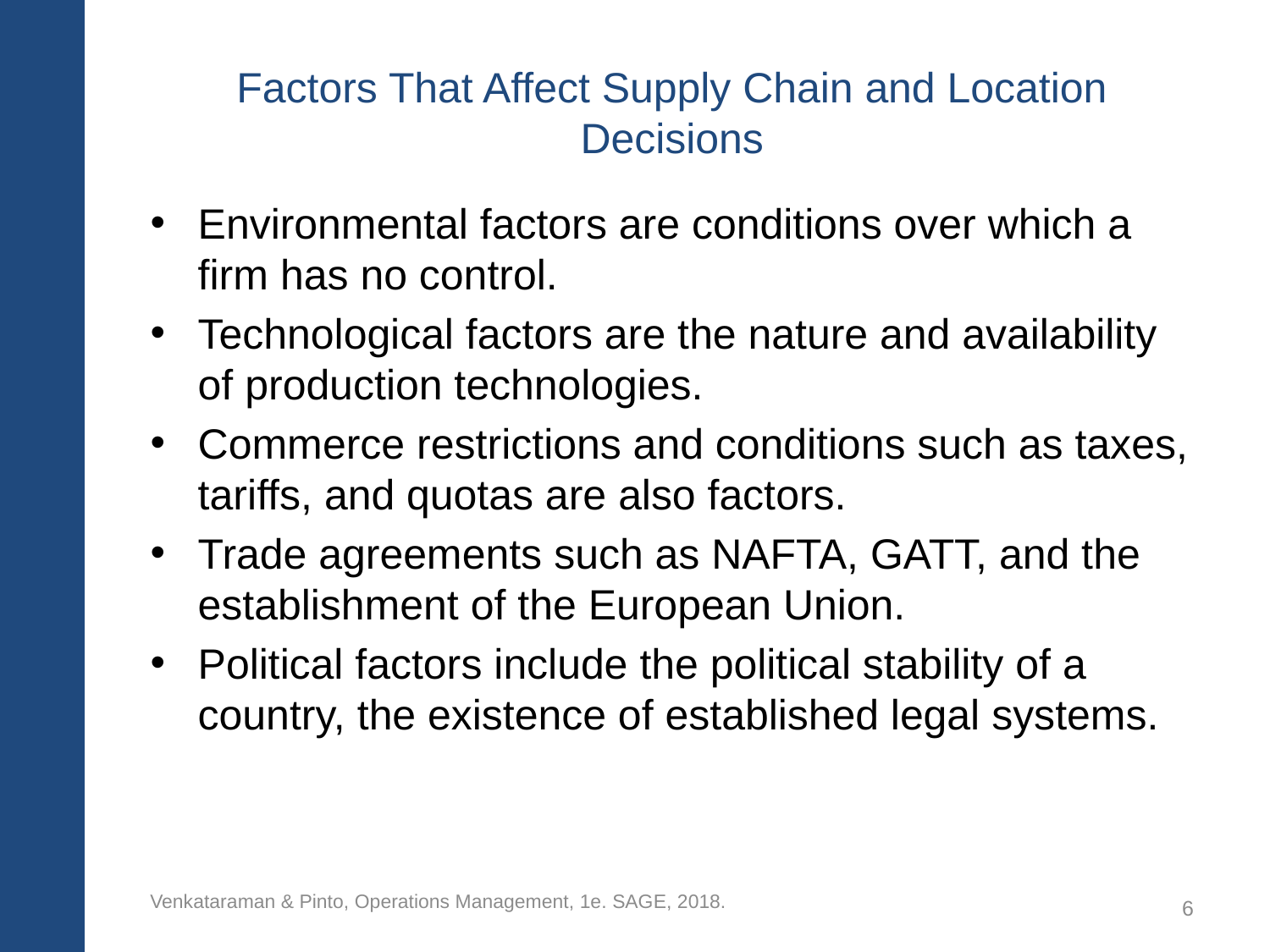

# Factors That Affect Supply Chain and Location Decisions
Environmental factors are conditions over which a firm has no control.
Technological factors are the nature and availability of production technologies.
Commerce restrictions and conditions such as taxes, tariffs, and quotas are also factors.
Trade agreements such as NAFTA, GATT, and the establishment of the European Union.
Political factors include the political stability of a country, the existence of established legal systems.
Venkataraman & Pinto, Operations Management, 1e. SAGE, 2018.
6